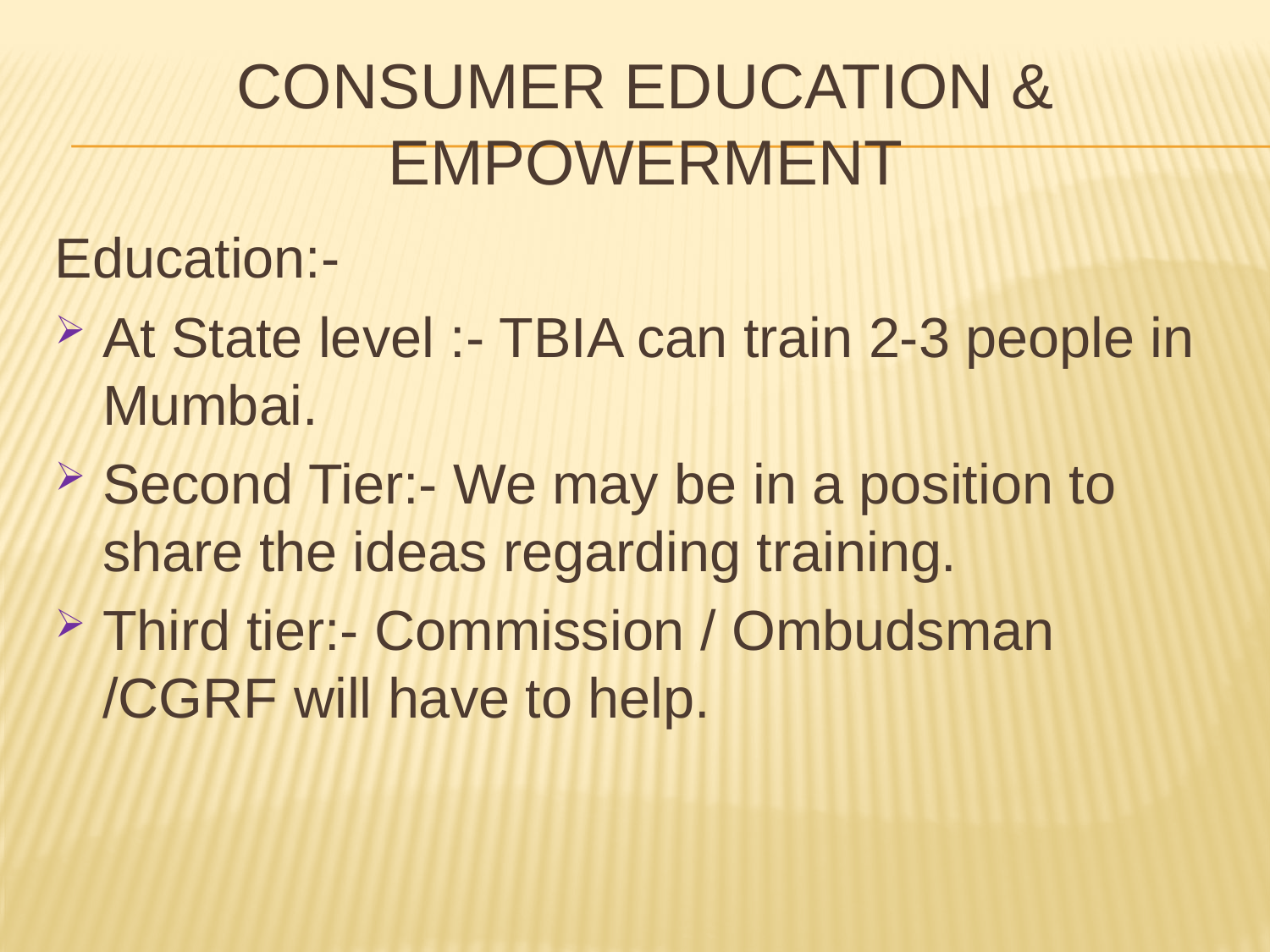

# Consumer education & empowerment
Education:-
At State level :- TBIA can train 2-3 people in Mumbai.
Second Tier:- We may be in a position to share the ideas regarding training.
Third tier:- Commission / Ombudsman /CGRF will have to help.